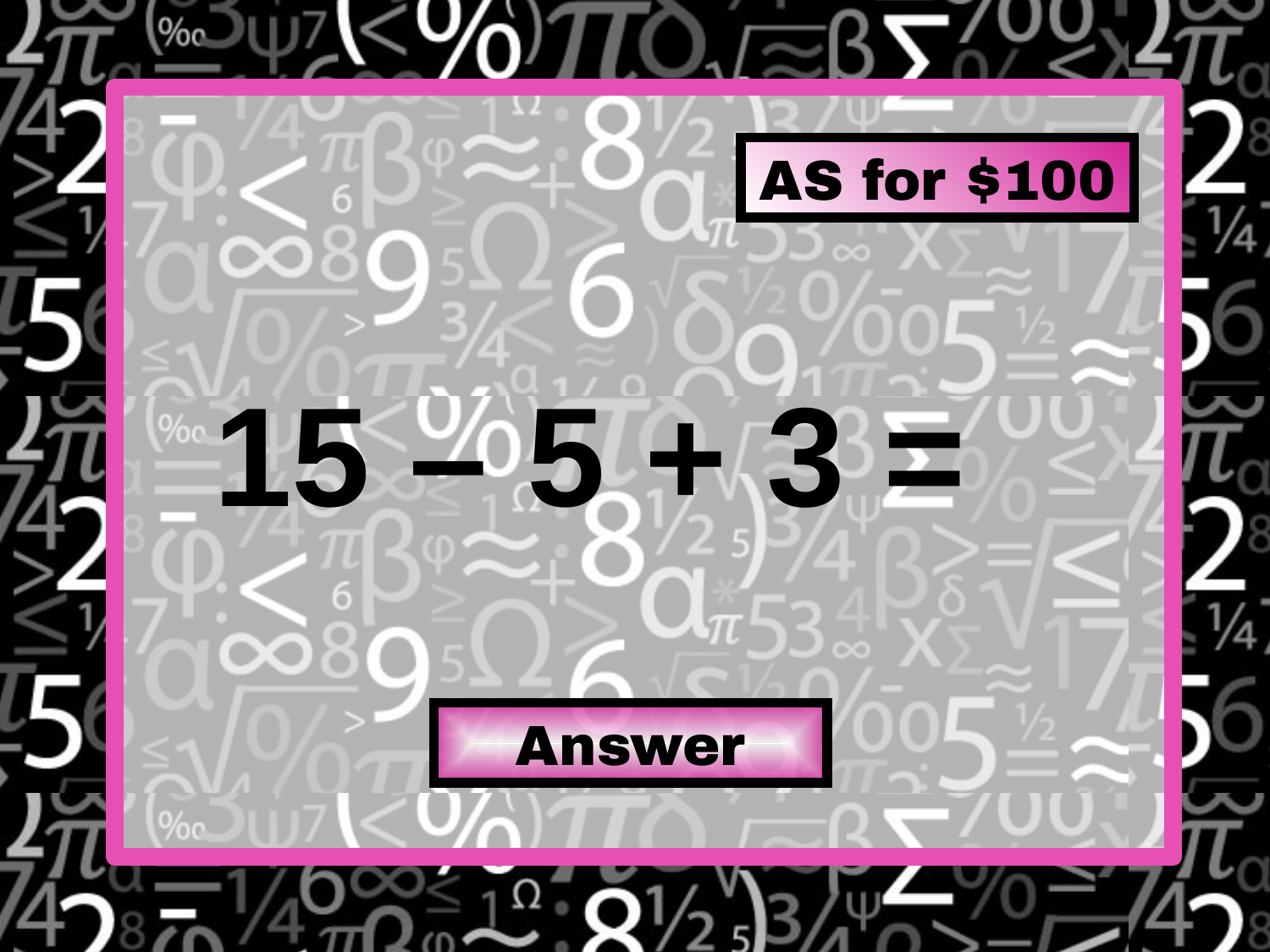

AS for $100
15 – 5 + 3 =
Answer